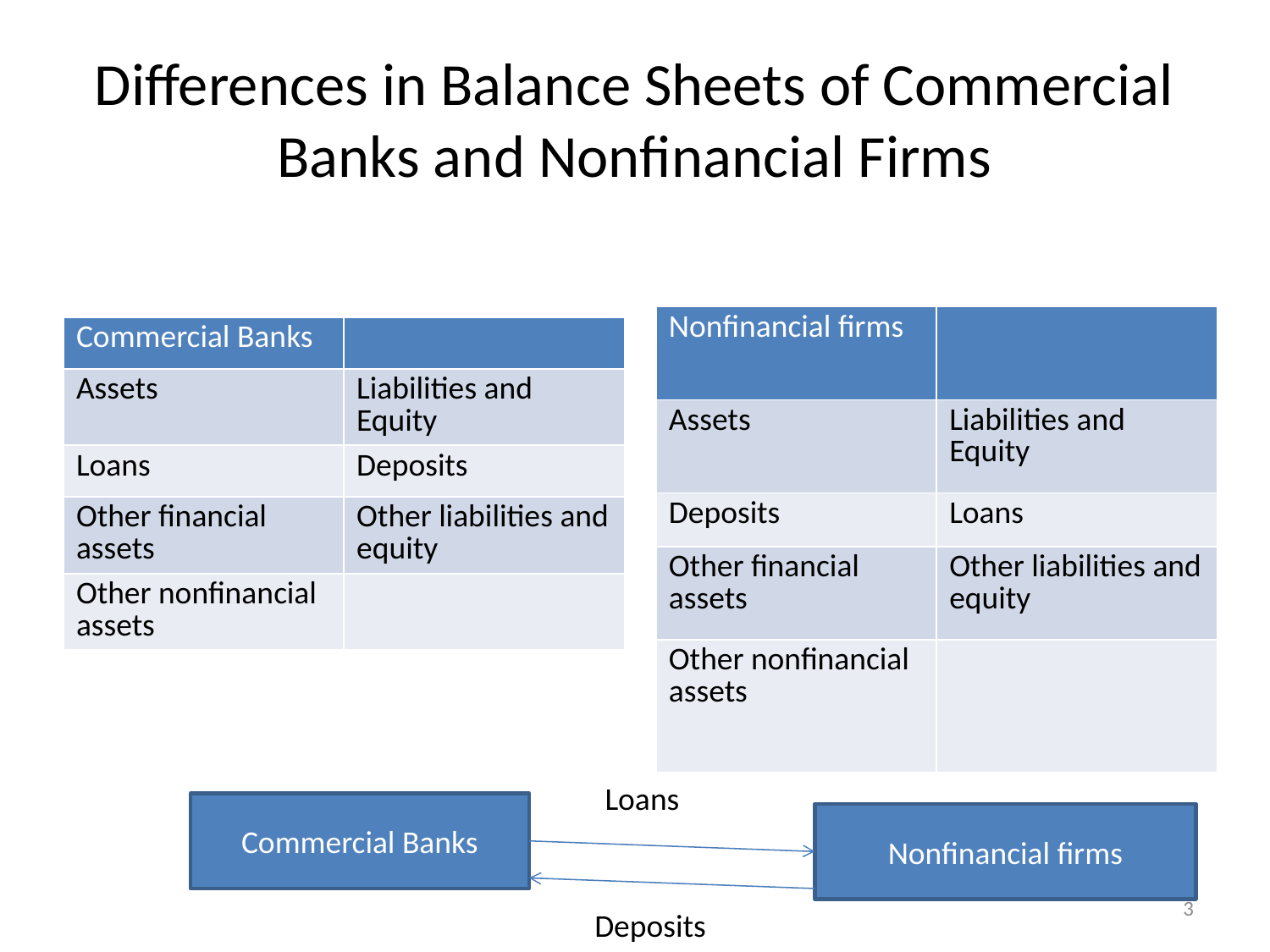

# Differences in Balance Sheets of Commercial Banks and Nonfinancial Firms
| Nonfinancial firms |  |
| --- | --- |
| Assets | Liabilities and Equity |
| Deposits | Loans |
| Other financial assets | Other liabilities and equity |
| Other nonfinancial assets |  |
| Commercial Banks |  |
| --- | --- |
| Assets | Liabilities and Equity |
| Loans | Deposits |
| Other financial assets | Other liabilities and equity |
| Other nonfinancial assets |  |
Loans
Commercial Banks
Nonfinancial firms
3
Deposits